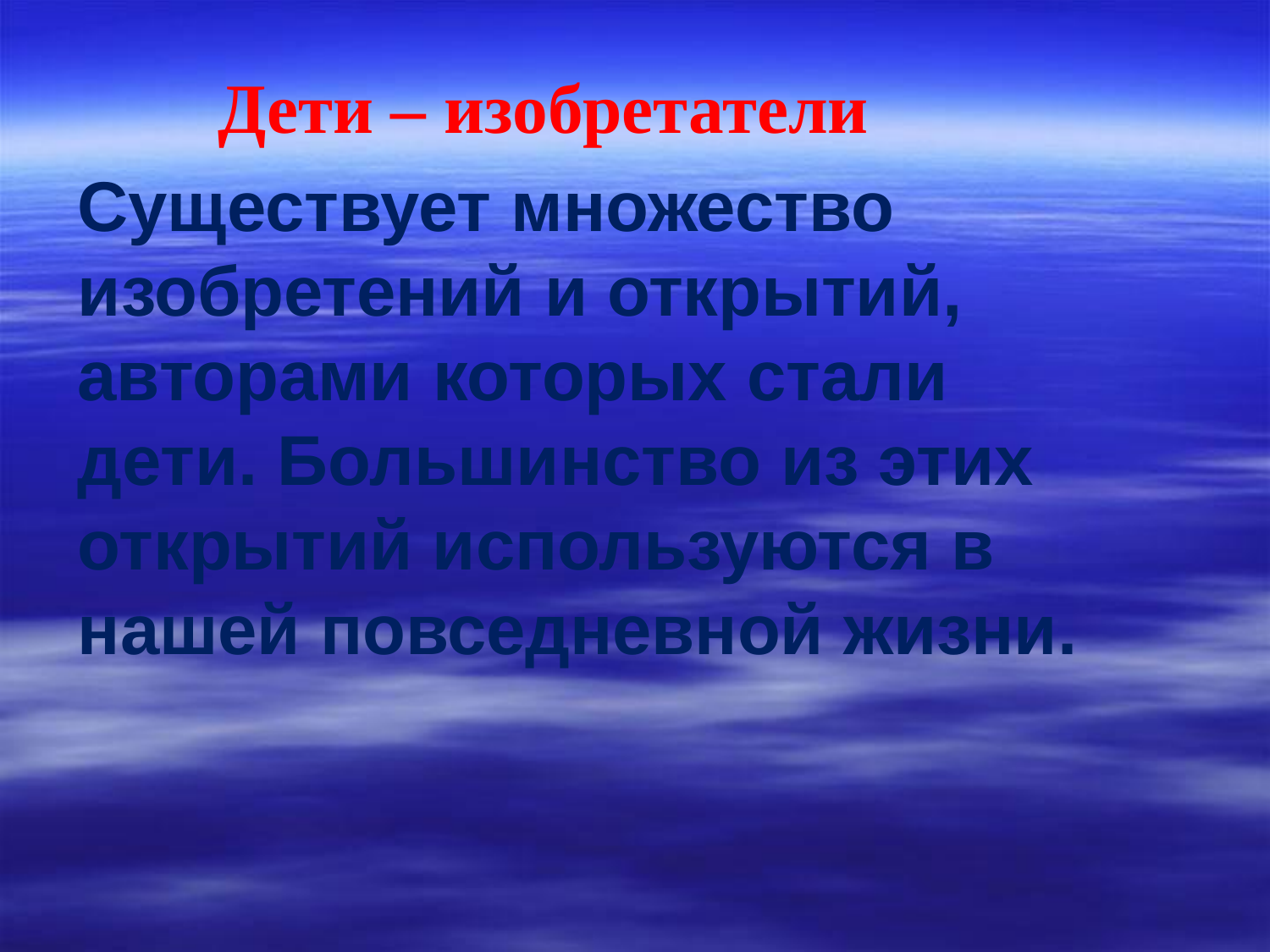

Дети – изобретатели
Существует множество изобретений и открытий, авторами которых стали дети. Большинство из этих открытий используются в нашей повседневной жизни.